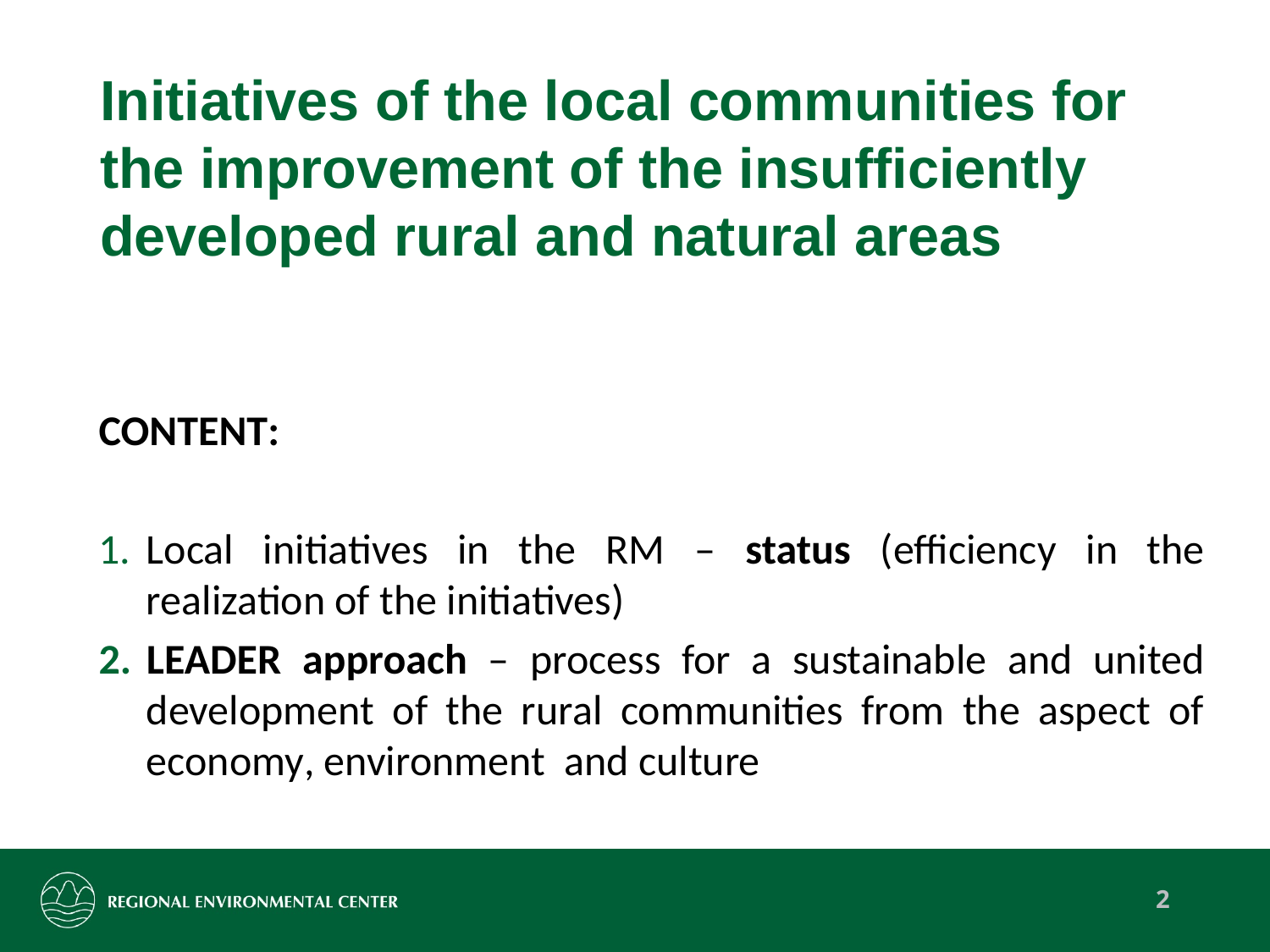

# Initiatives of the local communities for the improvement of the insufficiently developed rural and natural areas
CONTENT:

Local initiatives in the RM – status (efficiency in the realization of the initiatives)
LEADER approach – process for a sustainable and united development of the rural communities from the aspect of economy, environment  and culture
2